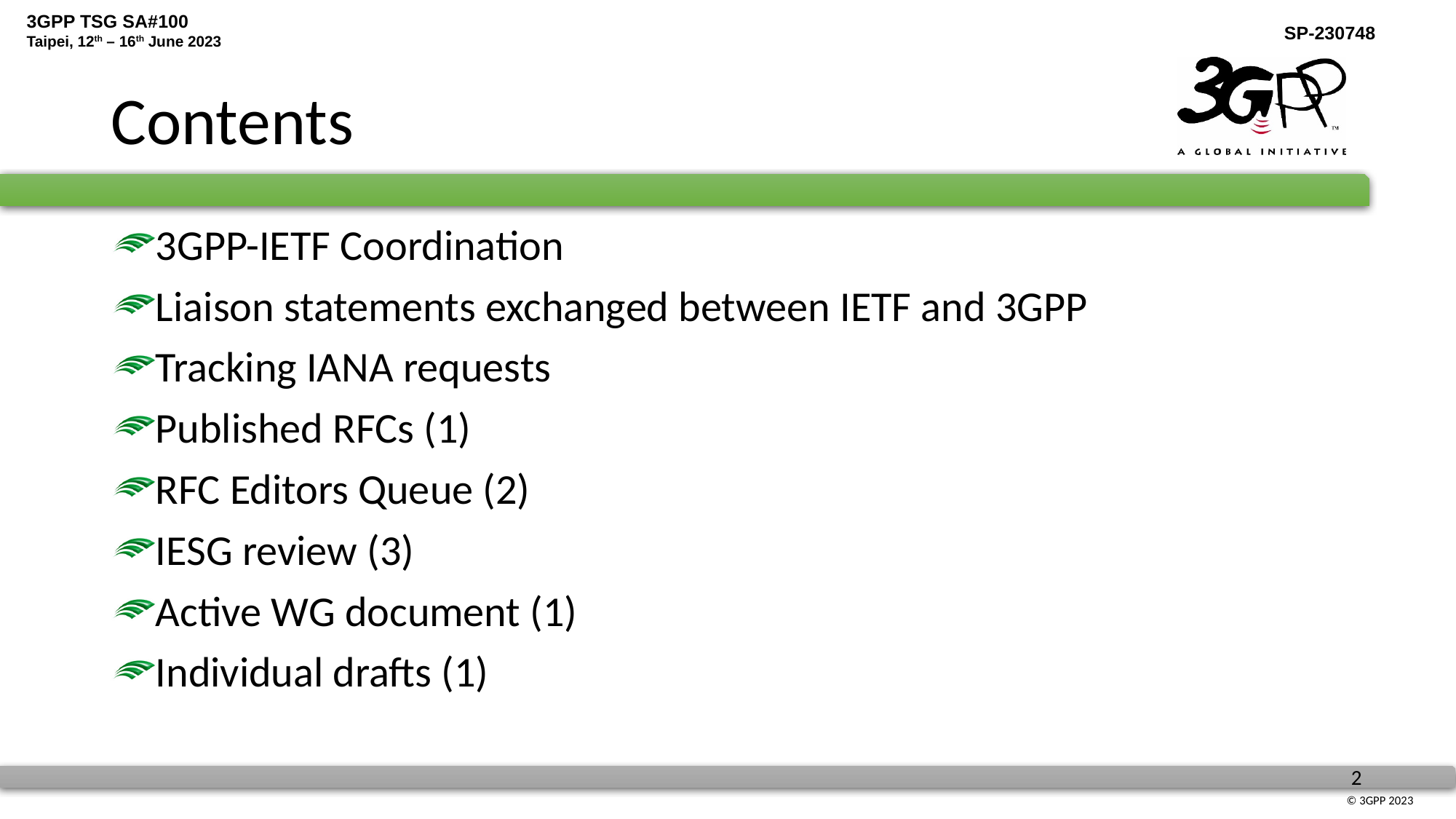

# Contents
3GPP-IETF Coordination
Liaison statements exchanged between IETF and 3GPP
Tracking IANA requests
Published RFCs (1)
RFC Editors Queue (2)
IESG review (3)
Active WG document (1)
Individual drafts (1)